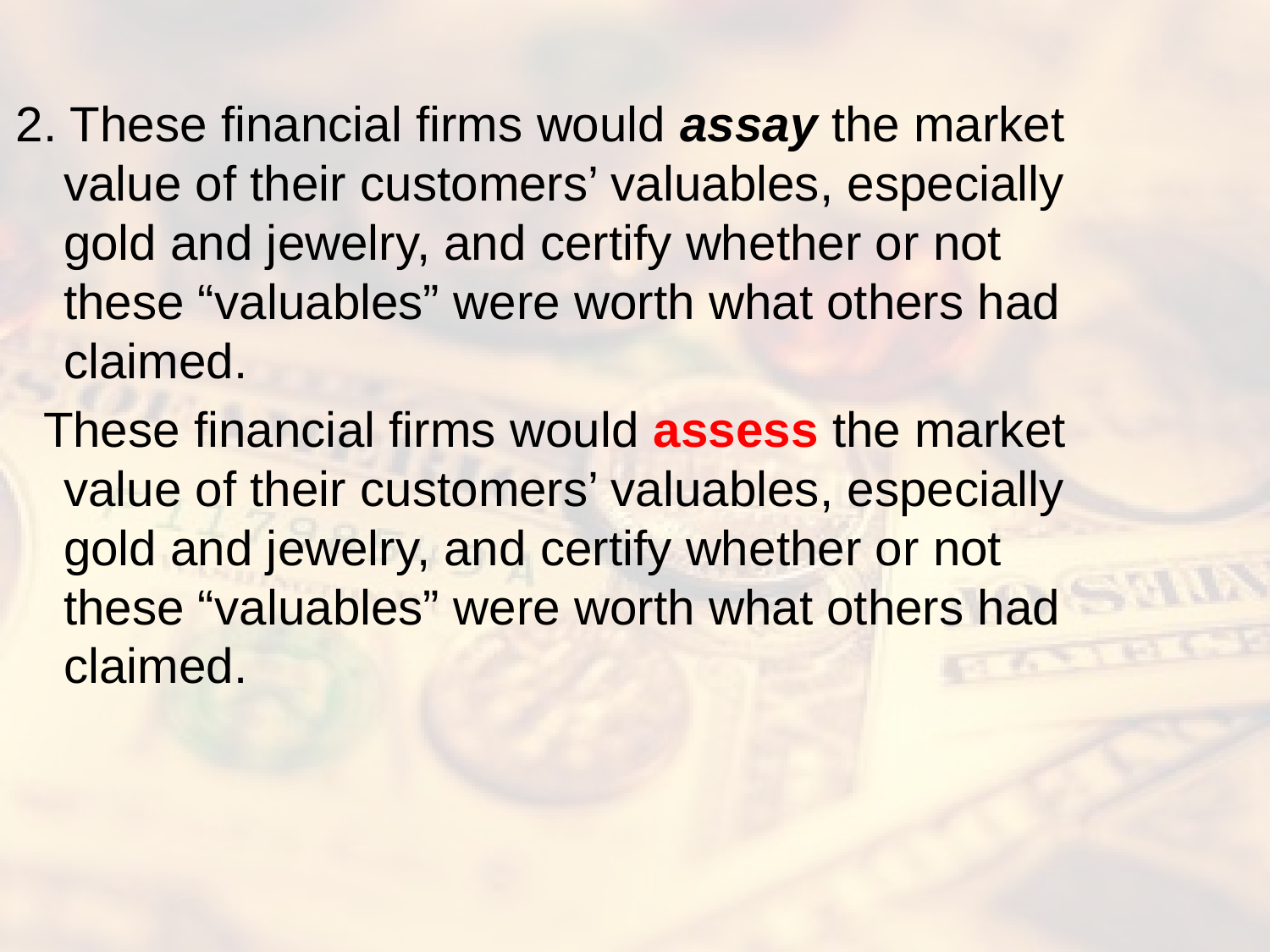

#
2. These financial firms would assay the market value of their customers’ valuables, especially gold and jewelry, and certify whether or not these “valuables” were worth what others had claimed.
  These financial firms would assess the market value of their customers’ valuables, especially gold and jewelry, and certify whether or not these “valuables” were worth what others had claimed.